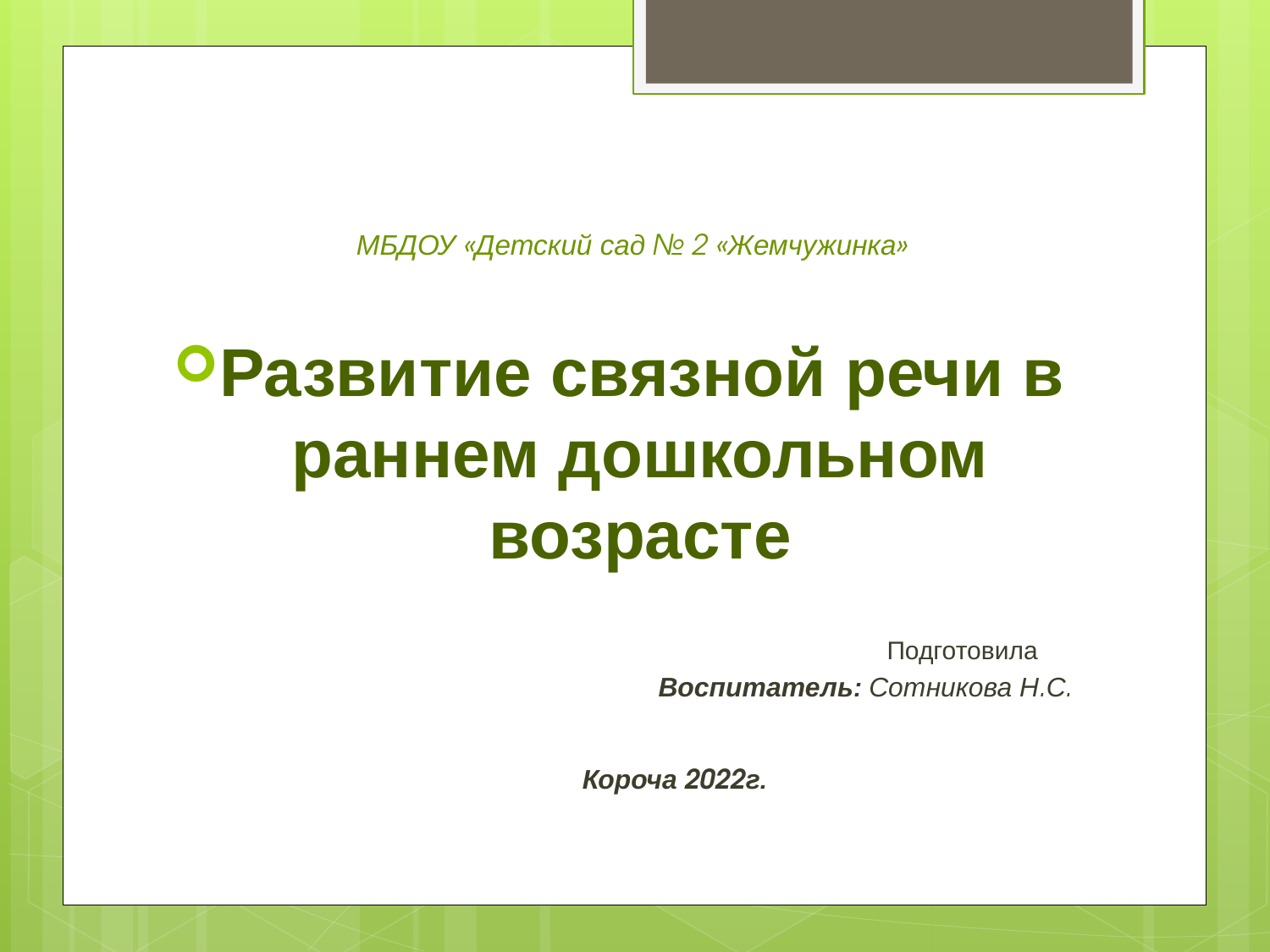

# МБДОУ «Детский сад № 2 «Жемчужинка»
Развитие связной речи в раннем дошкольном возрасте

                                                                                                       Подготовила
Воспитатель: Сотникова Н.С.

                                     Короча 2022г.